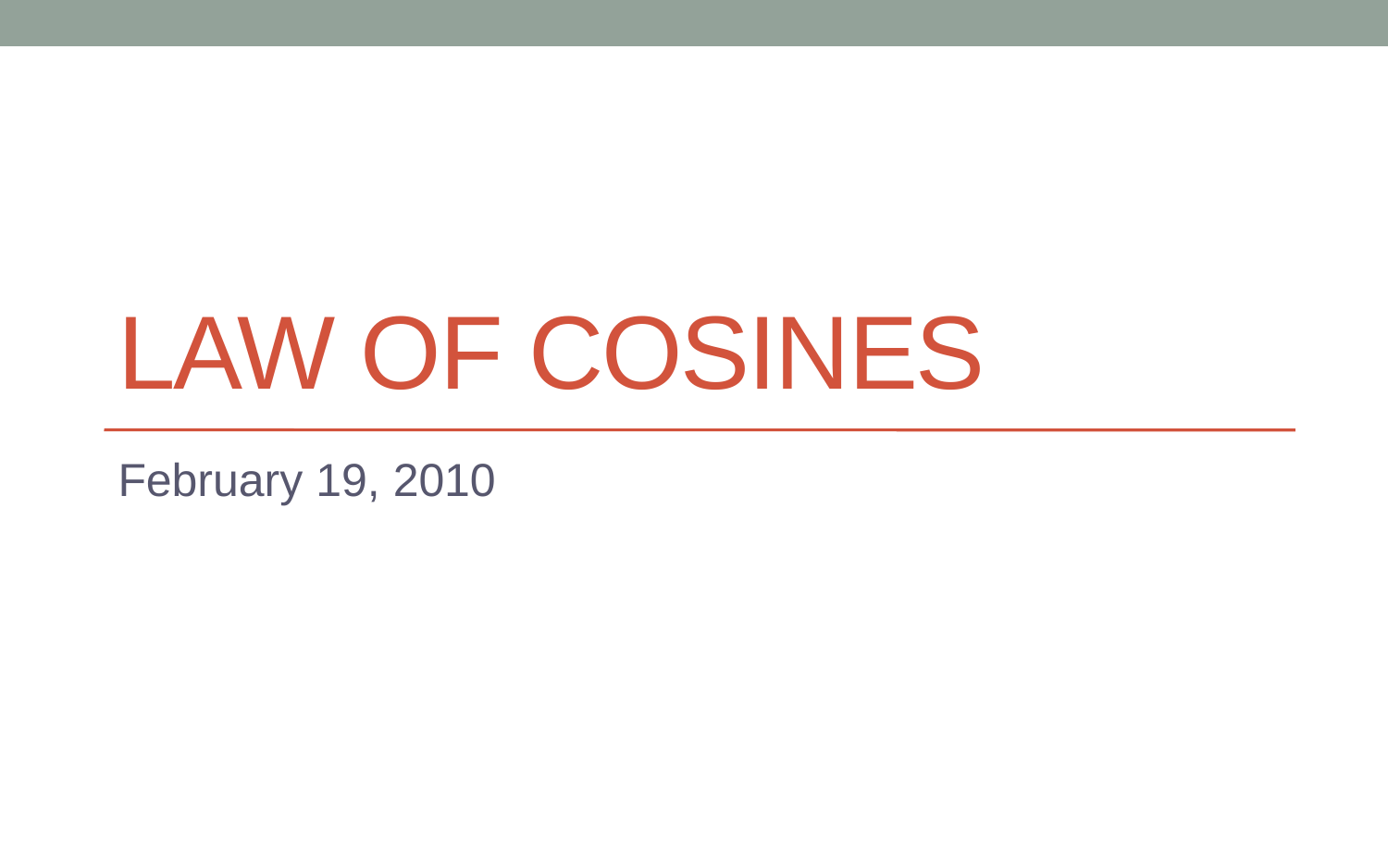

# Law of Cosines
February 19, 2010